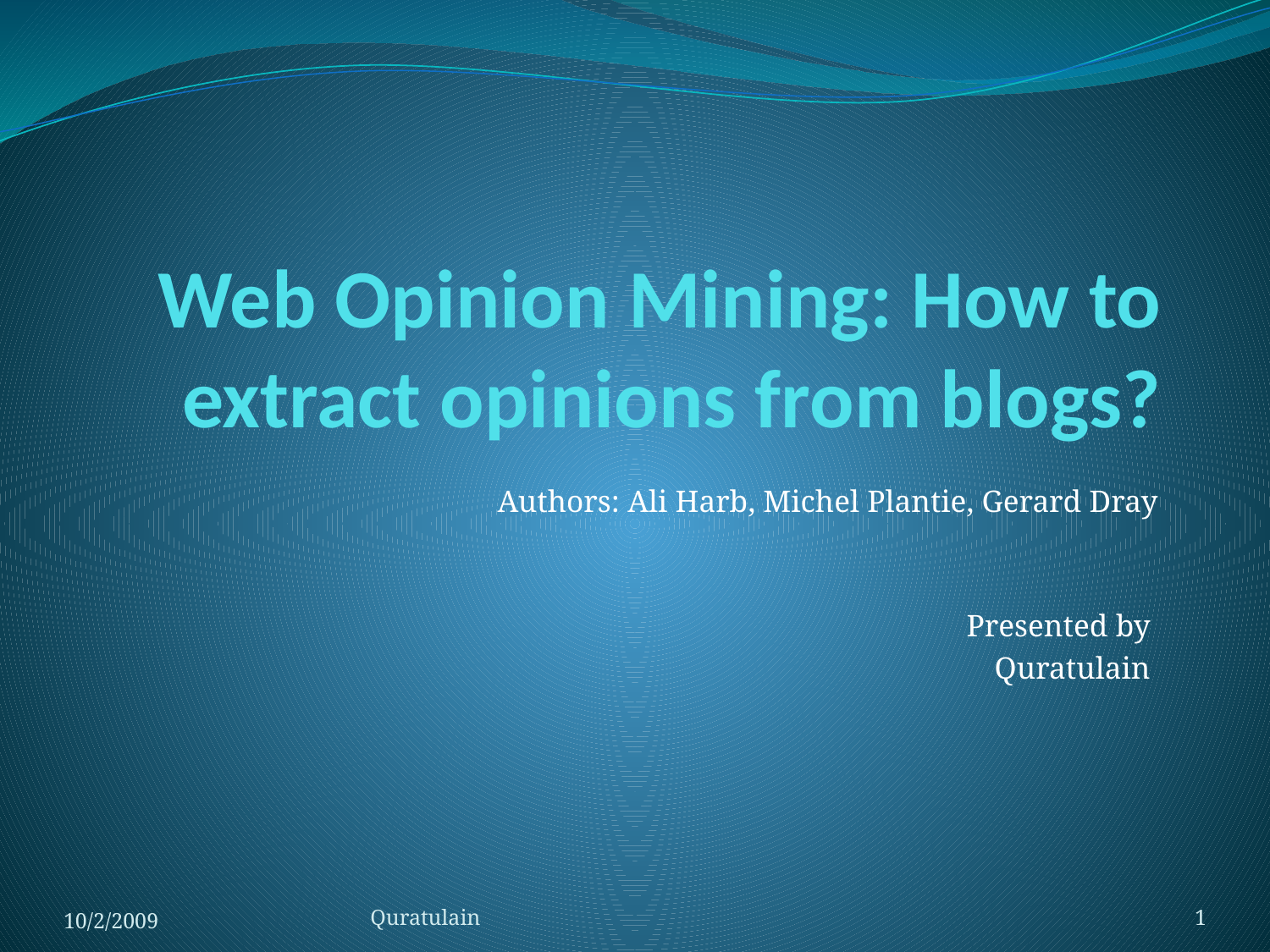

# Web Opinion Mining: How to extract opinions from blogs?
Authors: Ali Harb, Michel Plantie, Gerard Dray

Presented by
Quratulain
10/2/2009
Quratulain
1